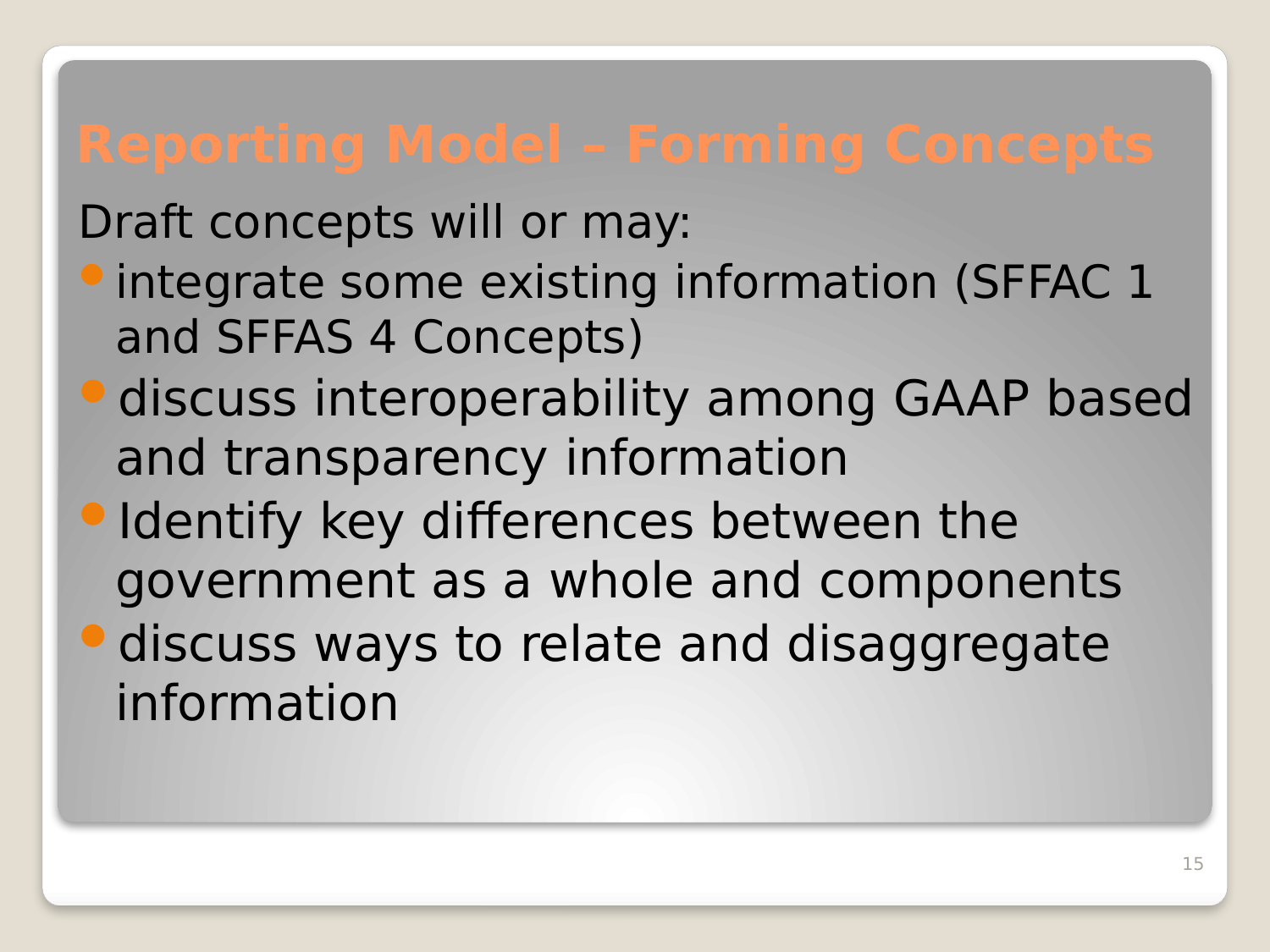

Reporting Model – Forming Concepts
Draft concepts will or may:
integrate some existing information (SFFAC 1 and SFFAS 4 Concepts)
discuss interoperability among GAAP based and transparency information
Identify key differences between the government as a whole and components
discuss ways to relate and disaggregate information

15